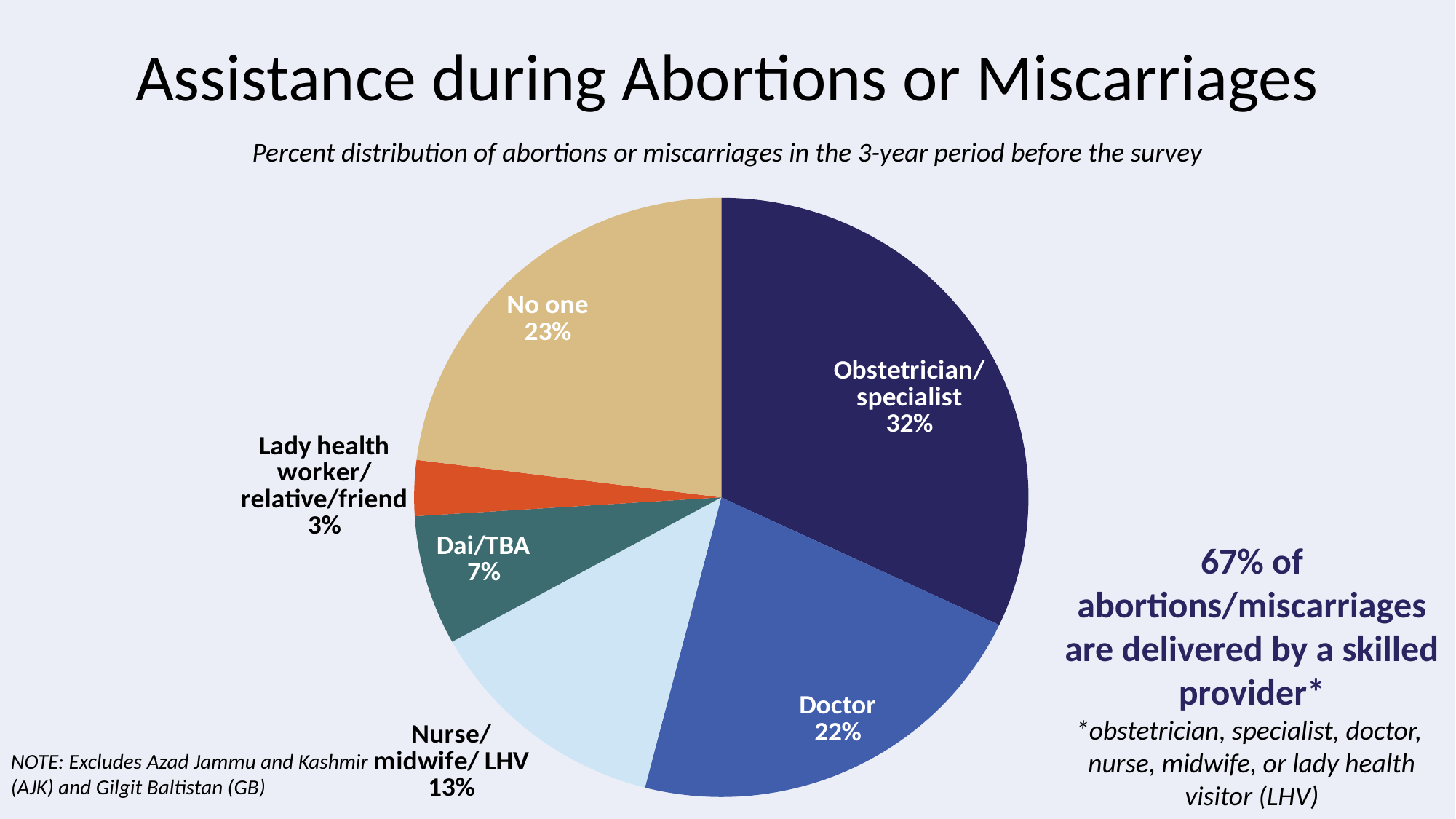

# Assistance during Abortions or Miscarriages
Percent distribution of abortions or miscarriages in the 3-year period before the survey

### Chart

| Category | Series 1 |
|---|---|
| Obstetrician/ specialist | 32.0 |
| Doctor | 22.0 |
| Nurse/midwife/ LHV | 13.0 |
| Dai/TBA | 7.0 |
| Lady health worker/ relative/friend | 3.0 |
| No one | 23.0 |
67% of abortions/miscarriages are delivered by a skilled provider*
*obstetrician, specialist, doctor,
nurse, midwife, or lady health visitor (LHV)
NOTE: Excludes Azad Jammu and Kashmir (AJK) and Gilgit Baltistan (GB)